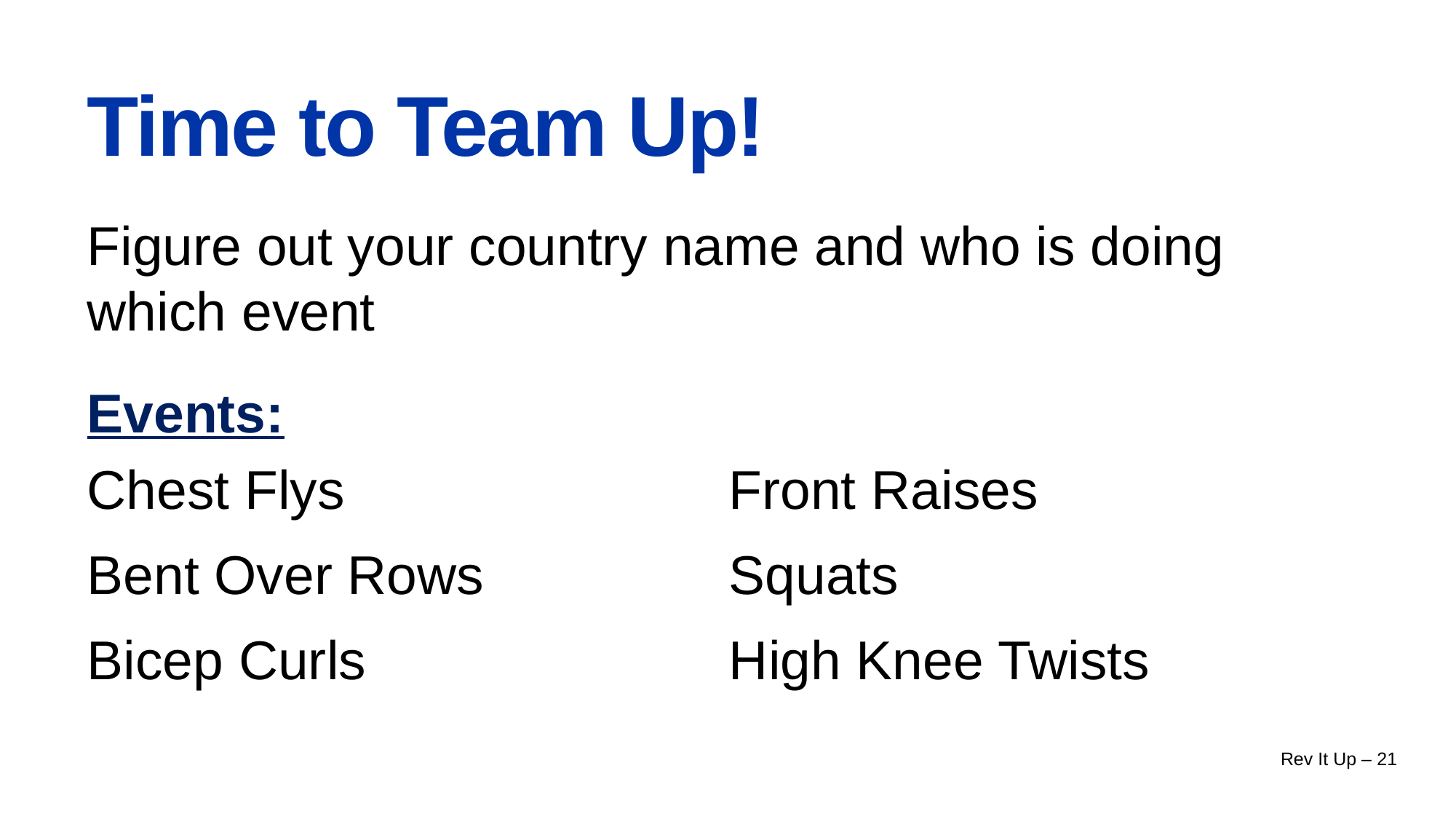

# Time to Team Up!
Figure out your country name and who is doing which event

Events:
Chest Flys
Bent Over Rows
Bicep Curls
Front Raises
Squats
High Knee Twists
Rev It Up – 21